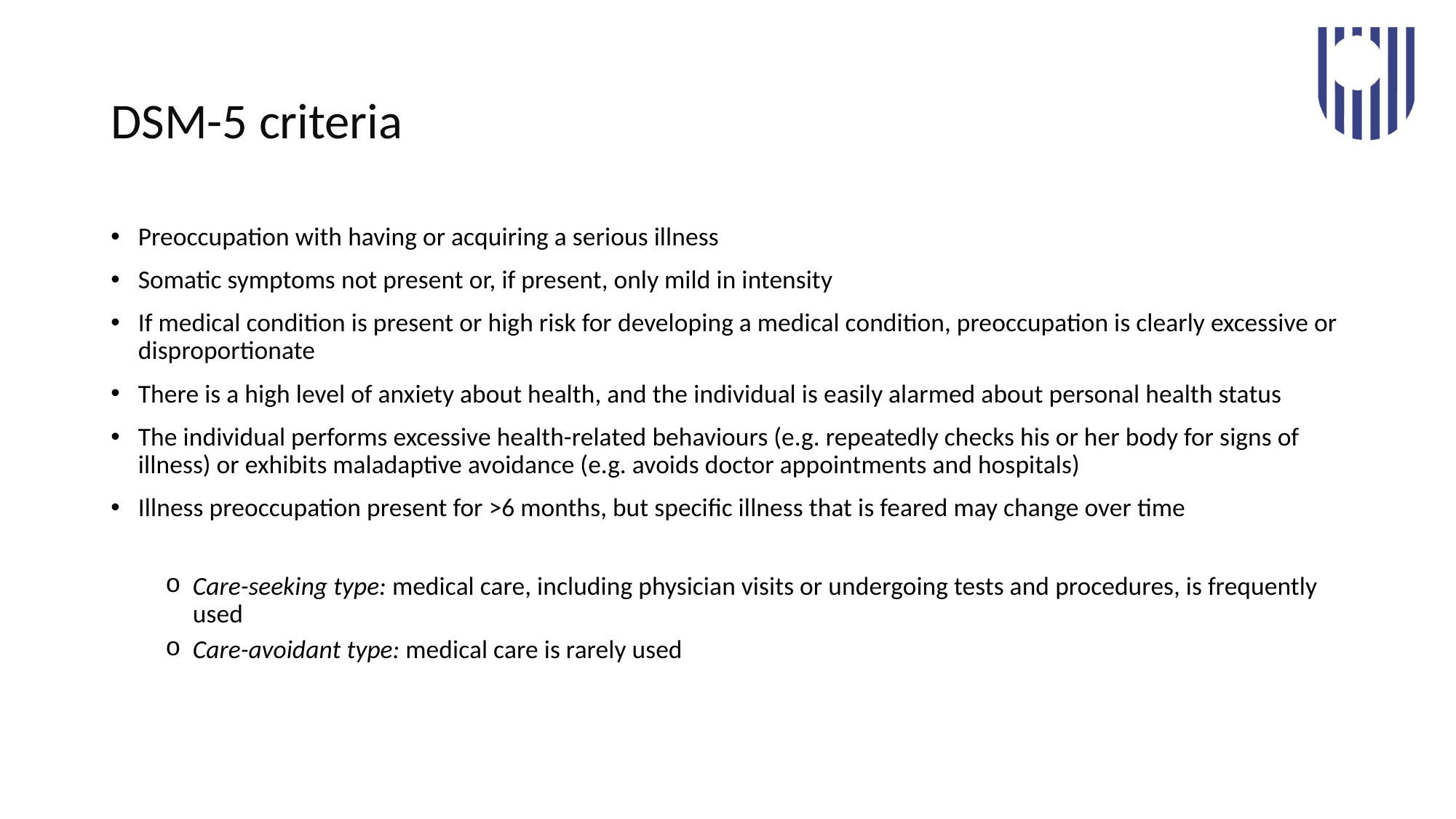

# DSM-5 criteria
Preoccupation with having or acquiring a serious illness
Somatic symptoms not present or, if present, only mild in intensity
If medical condition is present or high risk for developing a medical condition, preoccupation is clearly excessive or disproportionate
There is a high level of anxiety about health, and the individual is easily alarmed about personal health status
The individual performs excessive health-related behaviours (e.g. repeatedly checks his or her body for signs of illness) or exhibits maladaptive avoidance (e.g. avoids doctor appointments and hospitals)
Illness preoccupation present for >6 months, but specific illness that is feared may change over time

Care-seeking type: medical care, including physician visits or undergoing tests and procedures, is frequently used
Care-avoidant type: medical care is rarely used